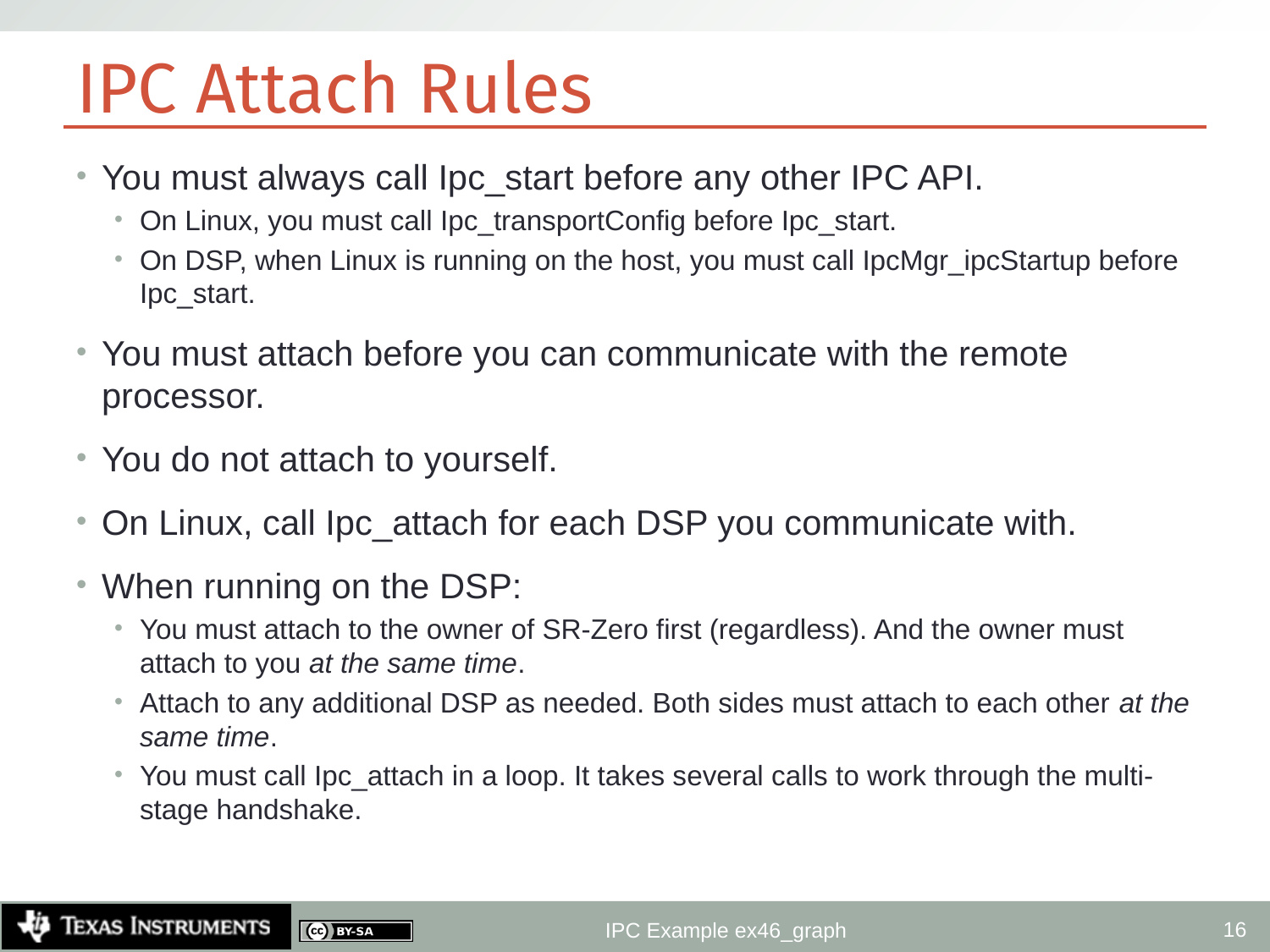

# IPC Attach Rules
You must always call Ipc_start before any other IPC API.
On Linux, you must call Ipc_transportConfig before Ipc_start.
On DSP, when Linux is running on the host, you must call IpcMgr_ipcStartup before Ipc_start.
You must attach before you can communicate with the remote processor.
You do not attach to yourself.
On Linux, call Ipc_attach for each DSP you communicate with.
When running on the DSP:
You must attach to the owner of SR-Zero first (regardless). And the owner must attach to you at the same time.
Attach to any additional DSP as needed. Both sides must attach to each other at the same time.
You must call Ipc_attach in a loop. It takes several calls to work through the multi-stage handshake.
16
IPC Example ex46_graph